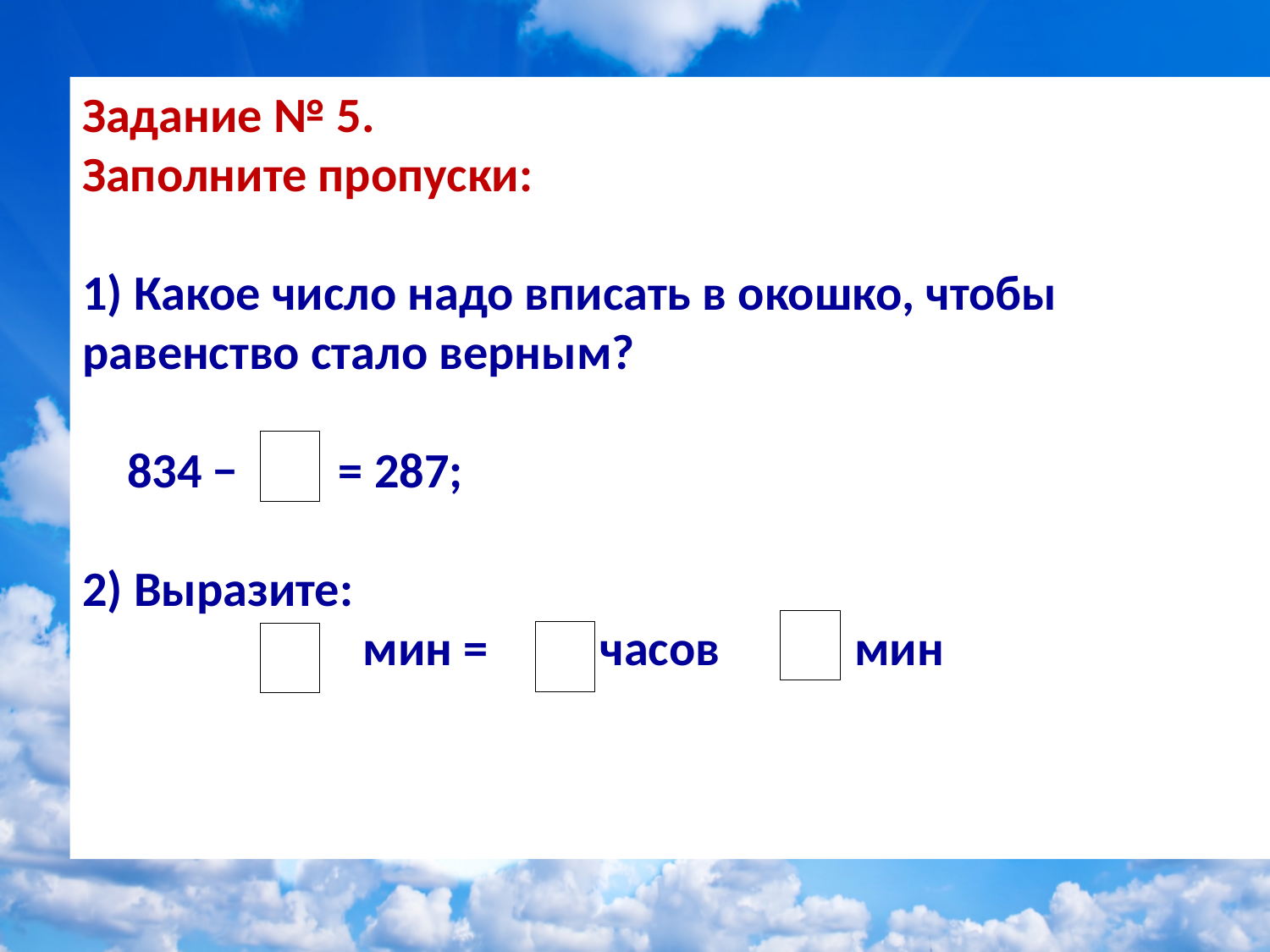

Задание № 5.
Заполните пропуски:

1) Какое число надо вписать в окошко, чтобы равенство стало верным?

    834 −         = 287;

2) Выразите:
                         мин =          часов            мин